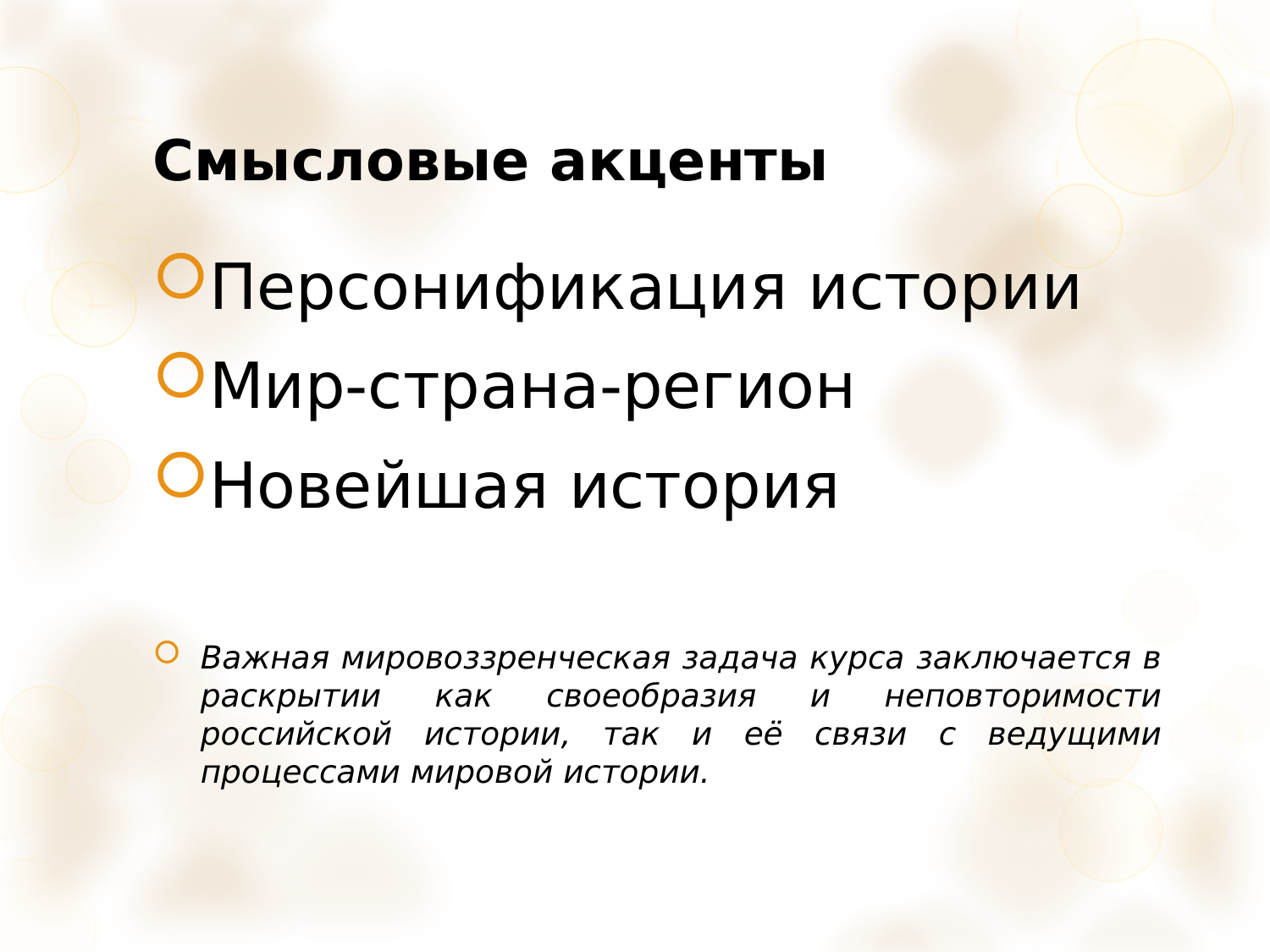

# Смысловые акценты
Персонификация истории
Мир-страна-регион
Новейшая история

Важная мировоззренческая задача курса заключается в раскрытии как своеобразия и неповторимости российской истории, так и её связи с ведущими процессами мировой истории.